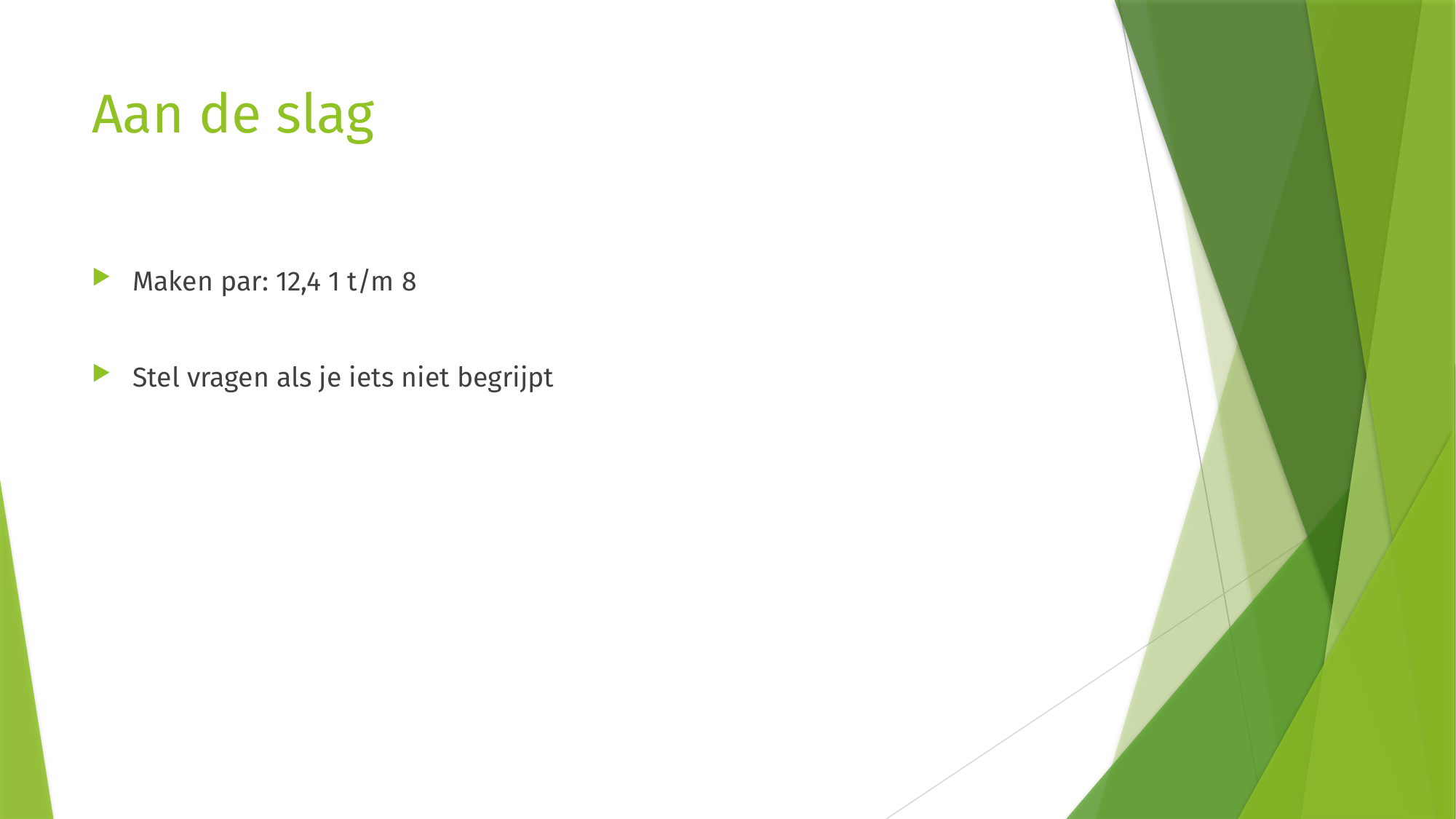

# Aan de slag
Maken par: 12,4 1 t/m 8

Stel vragen als je iets niet begrijpt